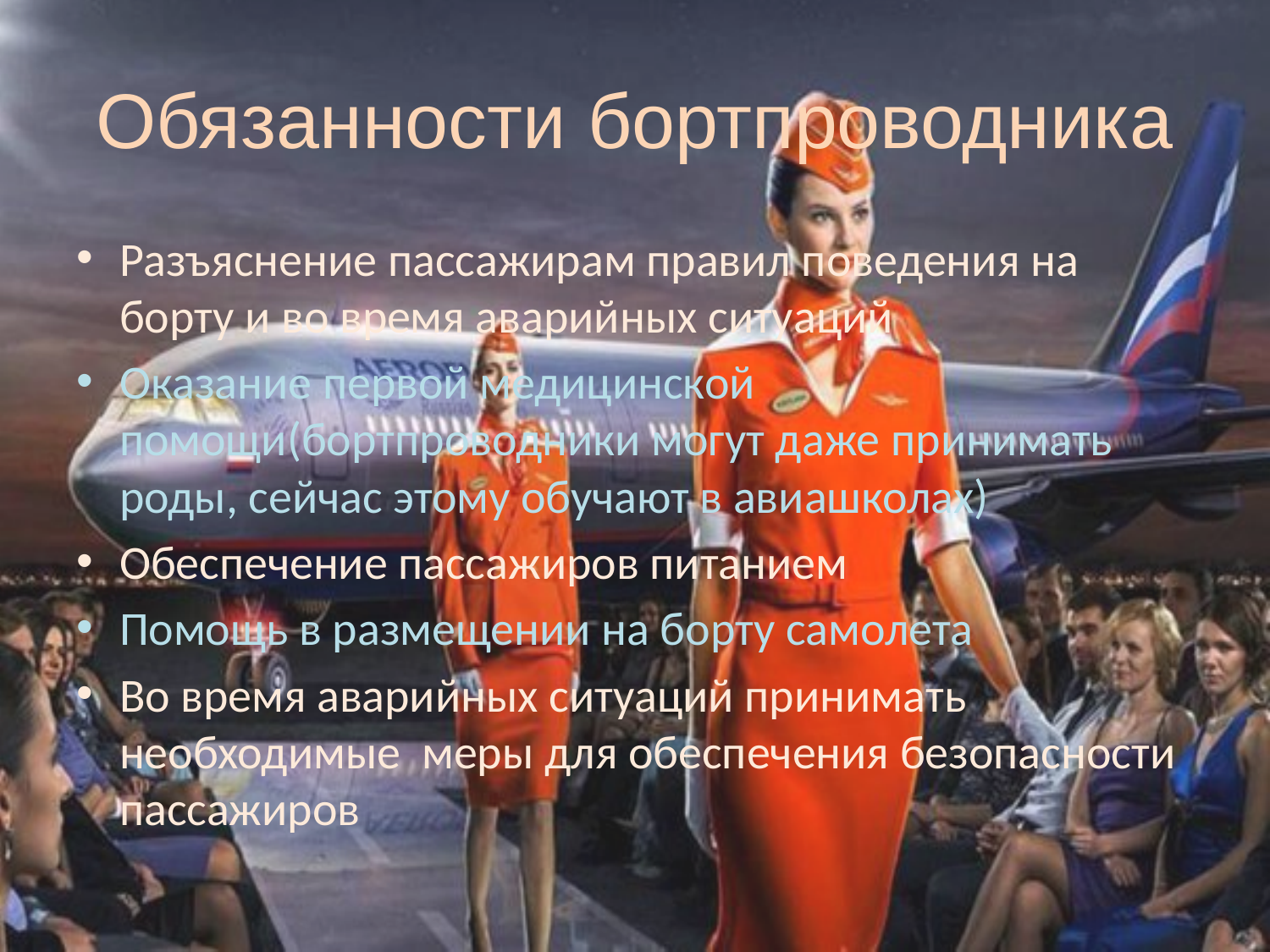

# Обязанности бортпроводника
Разъяснение пассажирам правил поведения на борту и во время аварийных ситуаций
Оказание первой медицинской помощи(бортпроводники могут даже принимать роды, сейчас этому обучают в авиашколах)
Обеспечение пассажиров питанием
Помощь в размещении на борту самолета
Во время аварийных ситуаций принимать необходимые  меры для обеспечения безопасности пассажиров